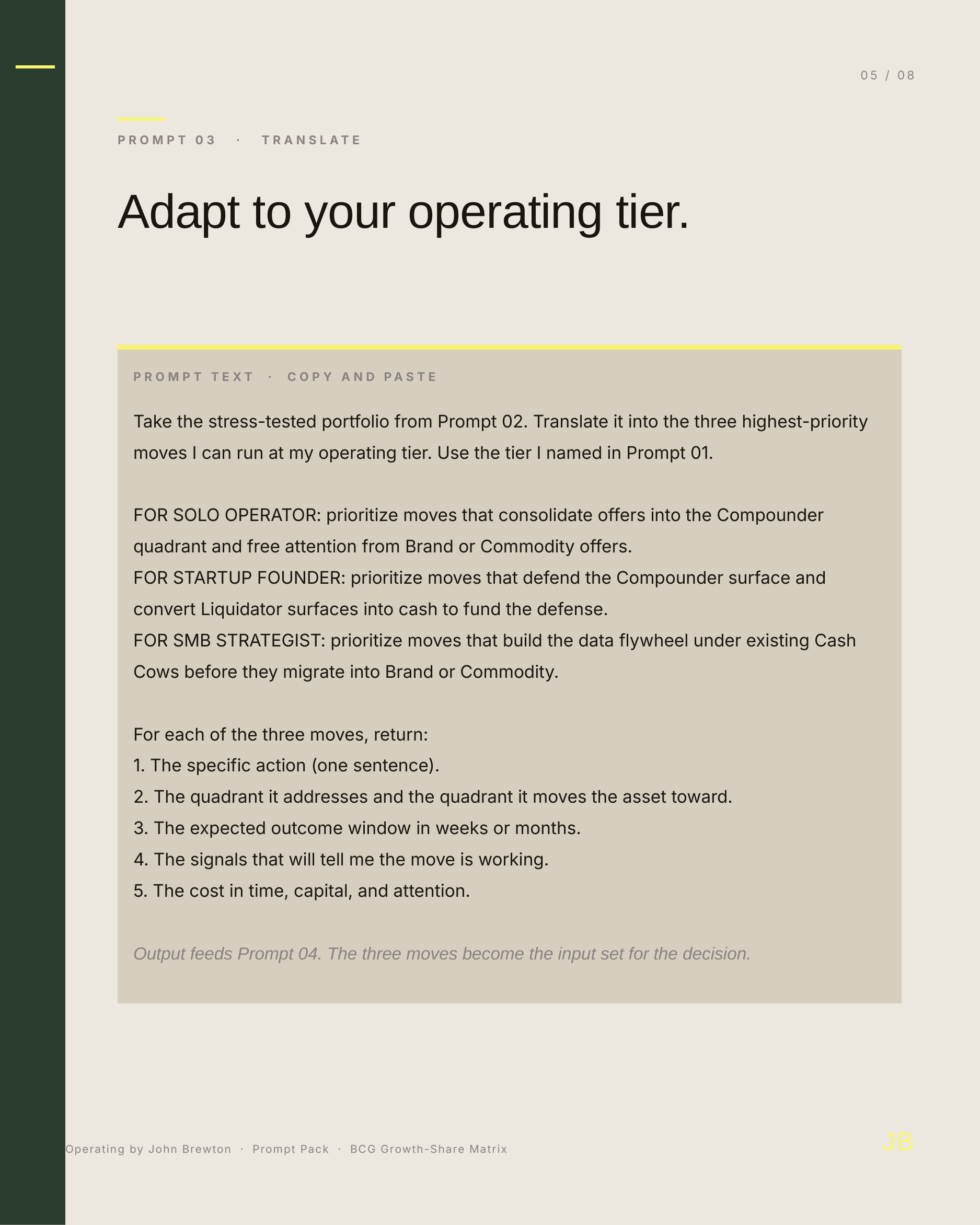

05 / 08

PROMPT 03   ·   TRANSLATE
Adapt to your operating tier.

PROMPT TEXT  ·  COPY AND PASTE
Take the stress-tested portfolio from Prompt 02. Translate it into the three highest-priority moves I can run at my operating tier. Use the tier I named in Prompt 01.

FOR SOLO OPERATOR: prioritize moves that consolidate offers into the Compounder quadrant and free attention from Brand or Commodity offers.
FOR STARTUP FOUNDER: prioritize moves that defend the Compounder surface and convert Liquidator surfaces into cash to fund the defense.
FOR SMB STRATEGIST: prioritize moves that build the data flywheel under existing Cash Cows before they migrate into Brand or Commodity.

For each of the three moves, return:
1. The specific action (one sentence).
2. The quadrant it addresses and the quadrant it moves the asset toward.
3. The expected outcome window in weeks or months.
4. The signals that will tell me the move is working.
5. The cost in time, capital, and attention.
Output feeds Prompt 04. The three moves become the input set for the decision.
JB
Operating by John Brewton  ·  Prompt Pack  ·  BCG Growth-Share Matrix